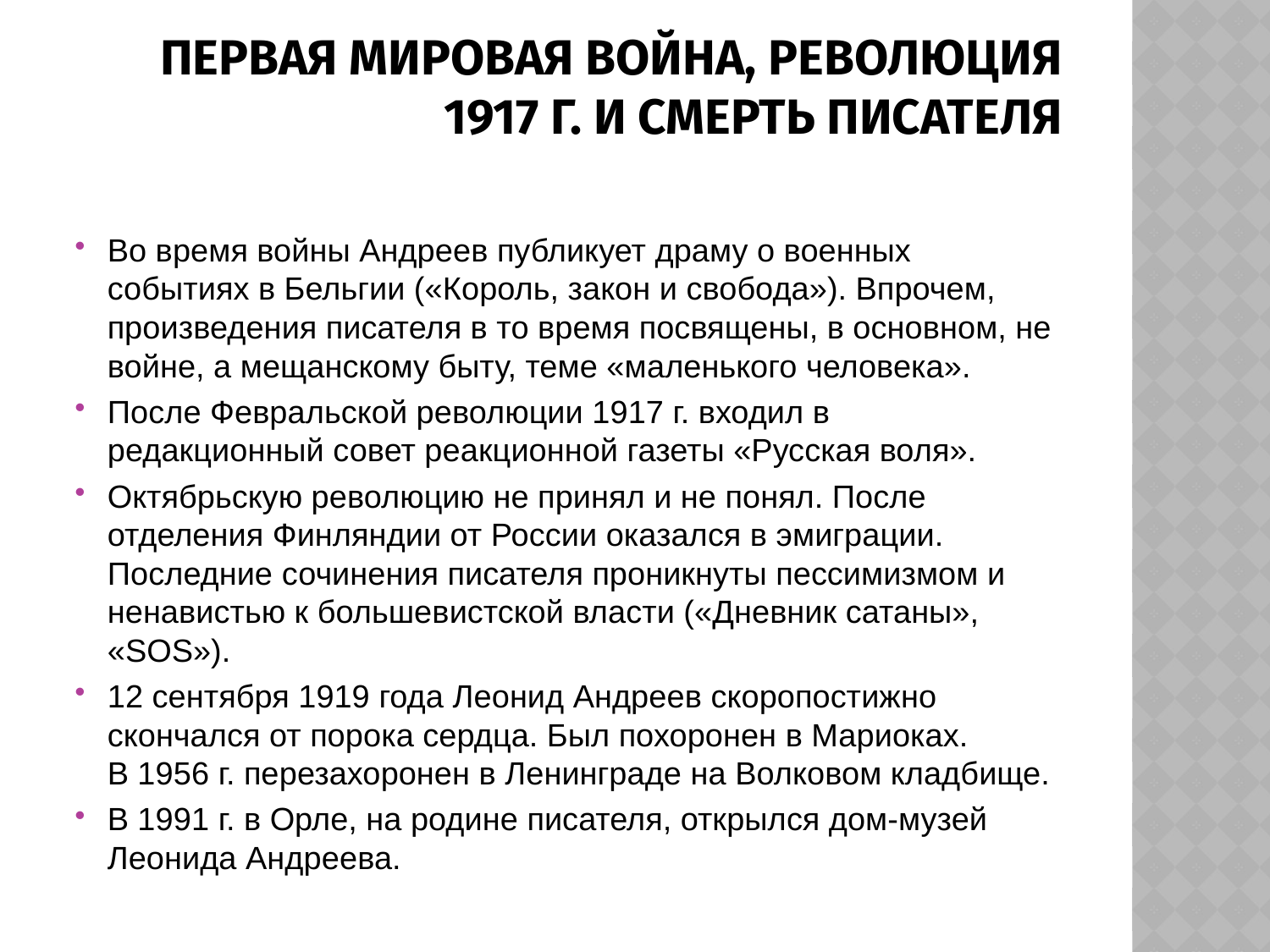

# Первая мировая война, революция 1917 г. и смерть писателя
Во время войны Андреев публикует драму о военных событиях в Бельгии («Король, закон и свобода»). Впрочем, произведения писателя в то время посвящены, в основном, не войне, а мещанскому быту, теме «маленького человека».
После Февральской революции 1917 г. входил в редакционный совет реакционной газеты «Русская воля».
Октябрьскую революцию не принял и не понял. После отделения Финляндии от России оказался в эмиграции. Последние сочинения писателя проникнуты пессимизмом и ненавистью к большевистской власти («Дневник сатаны», «SOS»).
12 сентября 1919 года Леонид Андреев скоропостижно скончался от порока сердца. Был похоронен в Мариоках. В 1956 г. перезахоронен в Ленинграде на Волковом кладбище.
В 1991 г. в Орле, на родине писателя, открылся дом-музей Леонида Андреева.